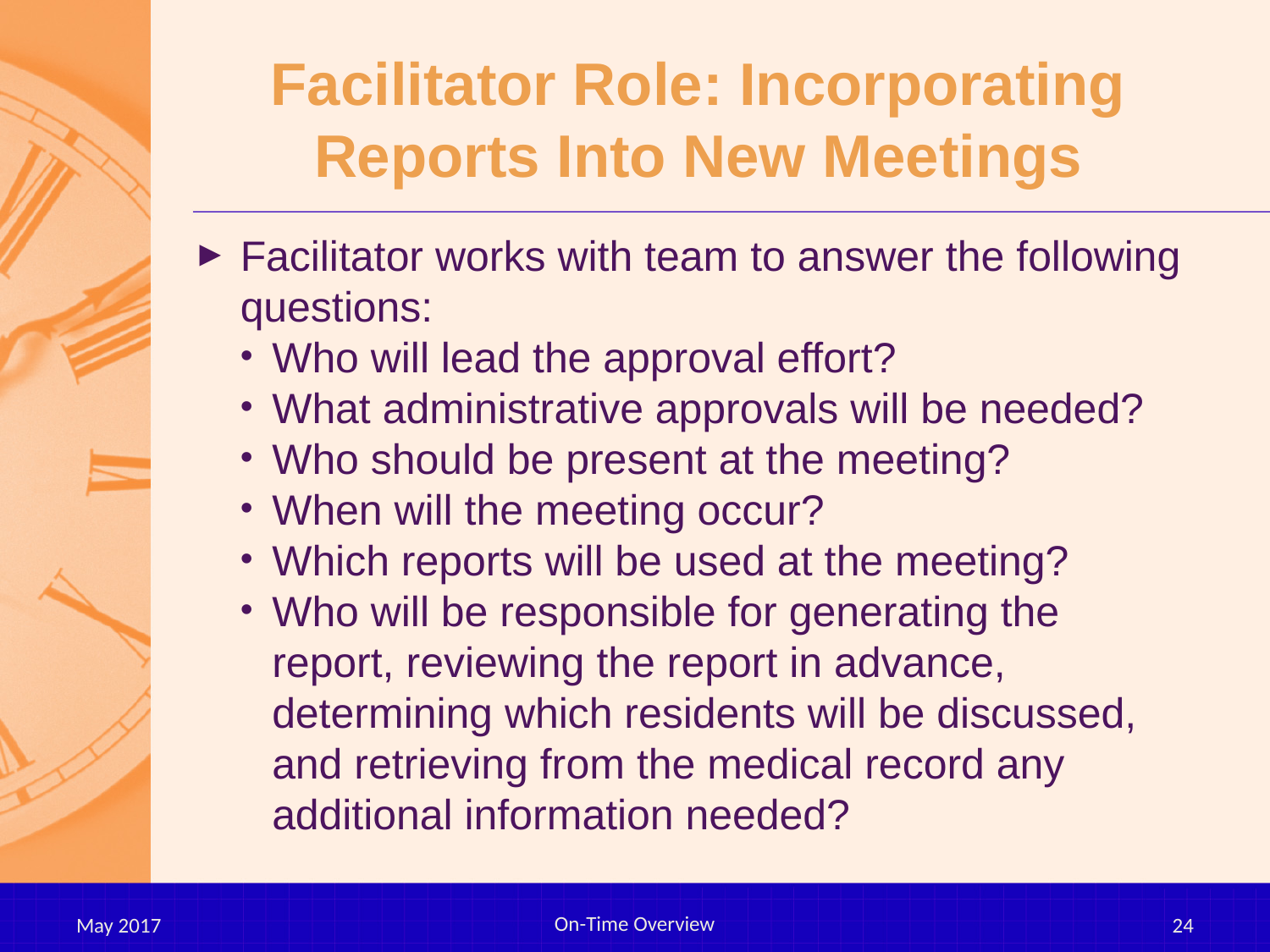

# Facilitator Role: Incorporating Reports Into New Meetings
Facilitator works with team to answer the following questions:
Who will lead the approval effort?
What administrative approvals will be needed?
Who should be present at the meeting?
When will the meeting occur?
Which reports will be used at the meeting?
Who will be responsible for generating the report, reviewing the report in advance, determining which residents will be discussed, and retrieving from the medical record any additional information needed?

On-Time Overview
May 2017
24